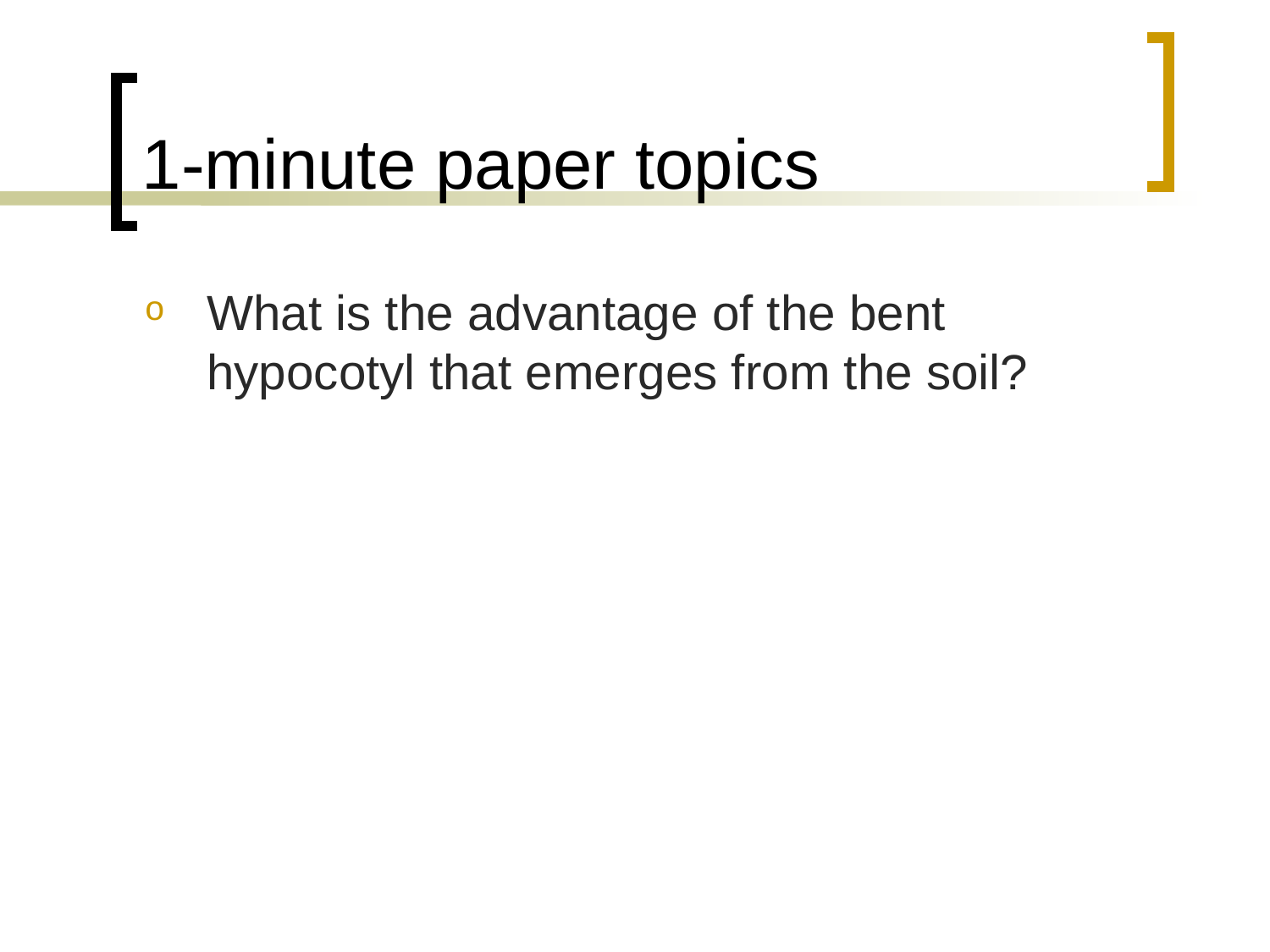

# 1-minute paper topics
What is the advantage of the bent hypocotyl that emerges from the soil?